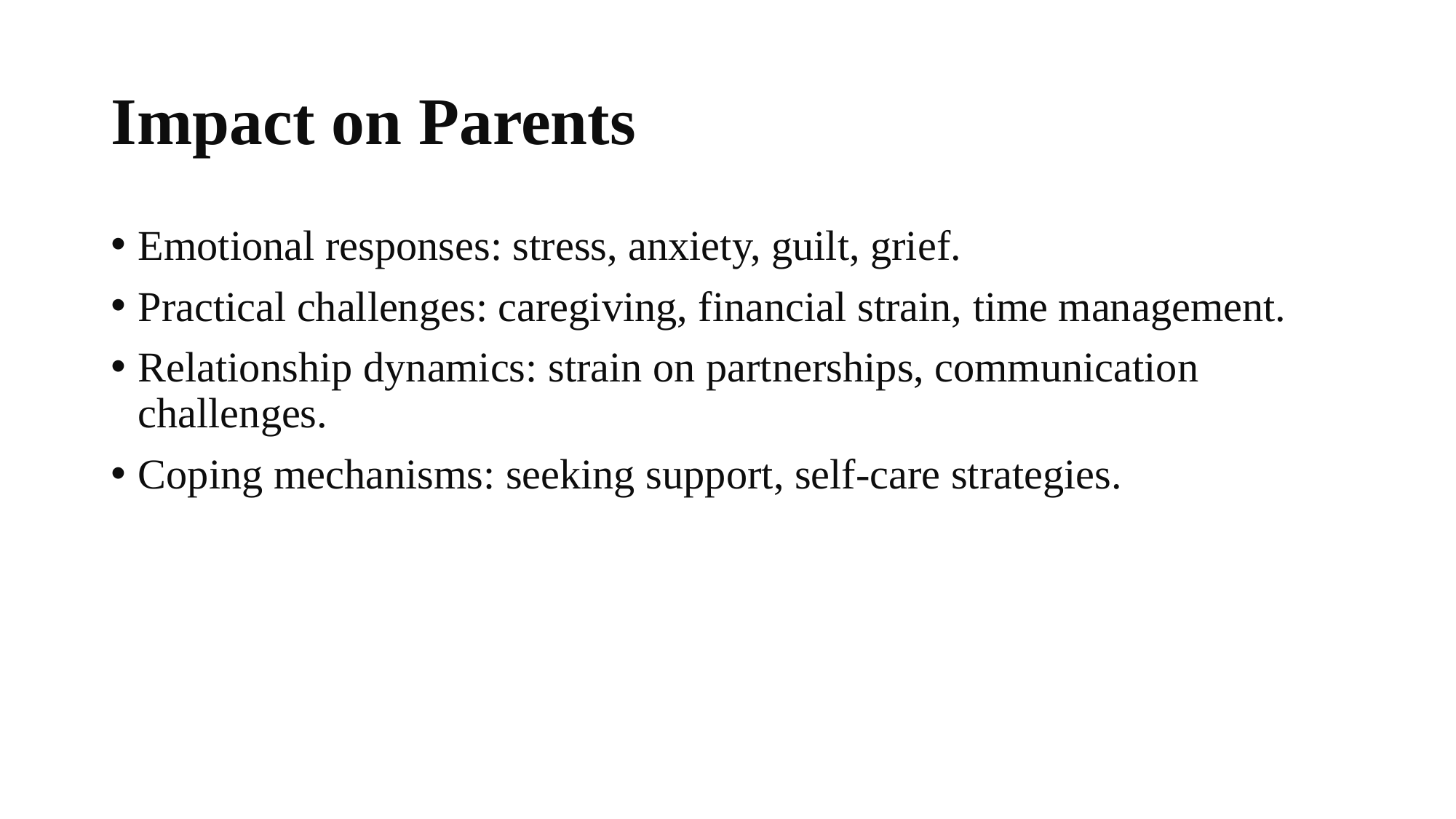

# Impact on Parents
Emotional responses: stress, anxiety, guilt, grief.
Practical challenges: caregiving, financial strain, time management.
Relationship dynamics: strain on partnerships, communication challenges.
Coping mechanisms: seeking support, self-care strategies.